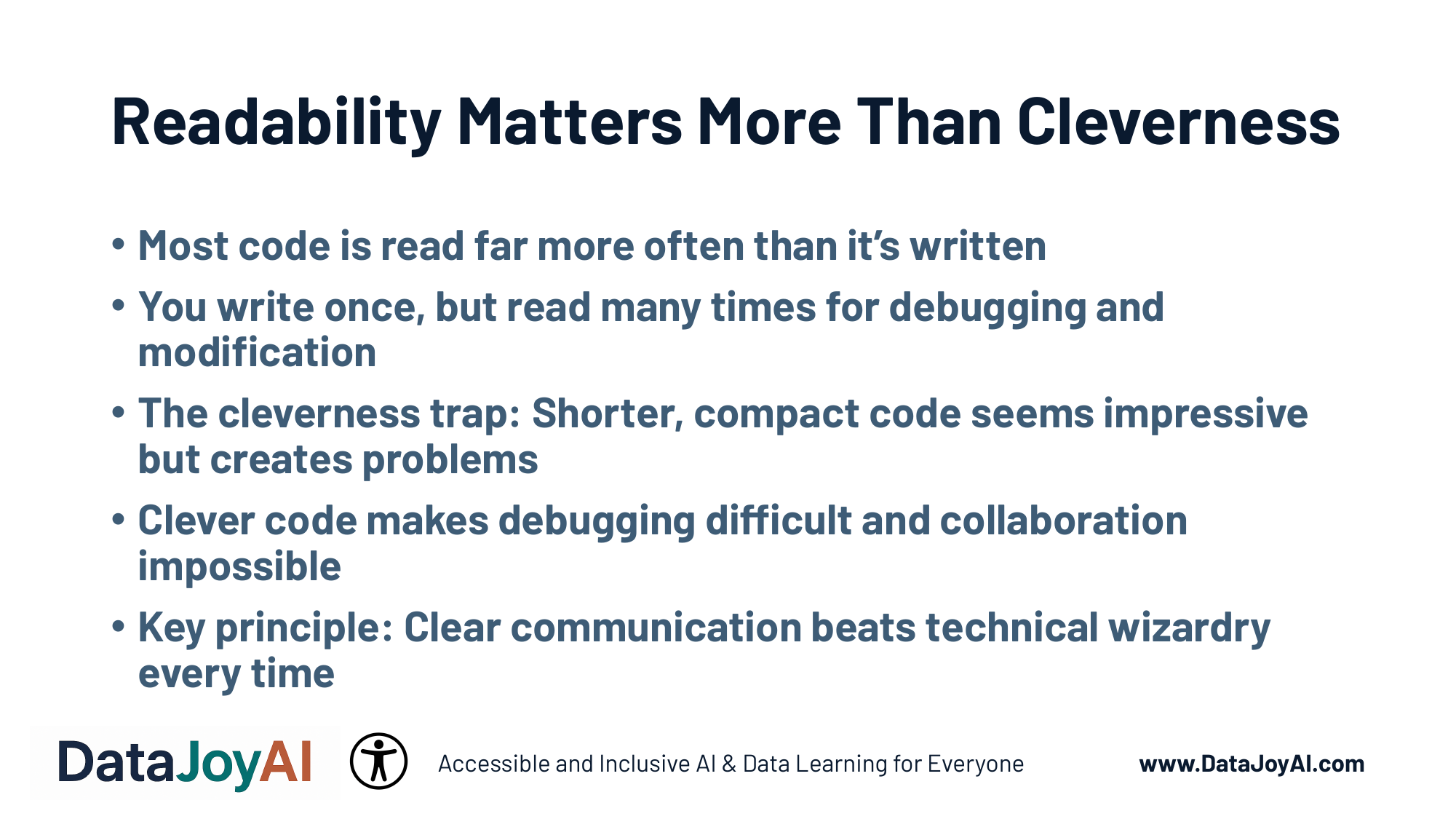

# Readability Matters More Than Cleverness
Most code is read far more often than it’s written
You write once, but read many times for debugging and modification
The cleverness trap: Shorter, compact code seems impressive but creates problems
Clever code makes debugging difficult and collaboration impossible
Key principle: Clear communication beats technical wizardry every time